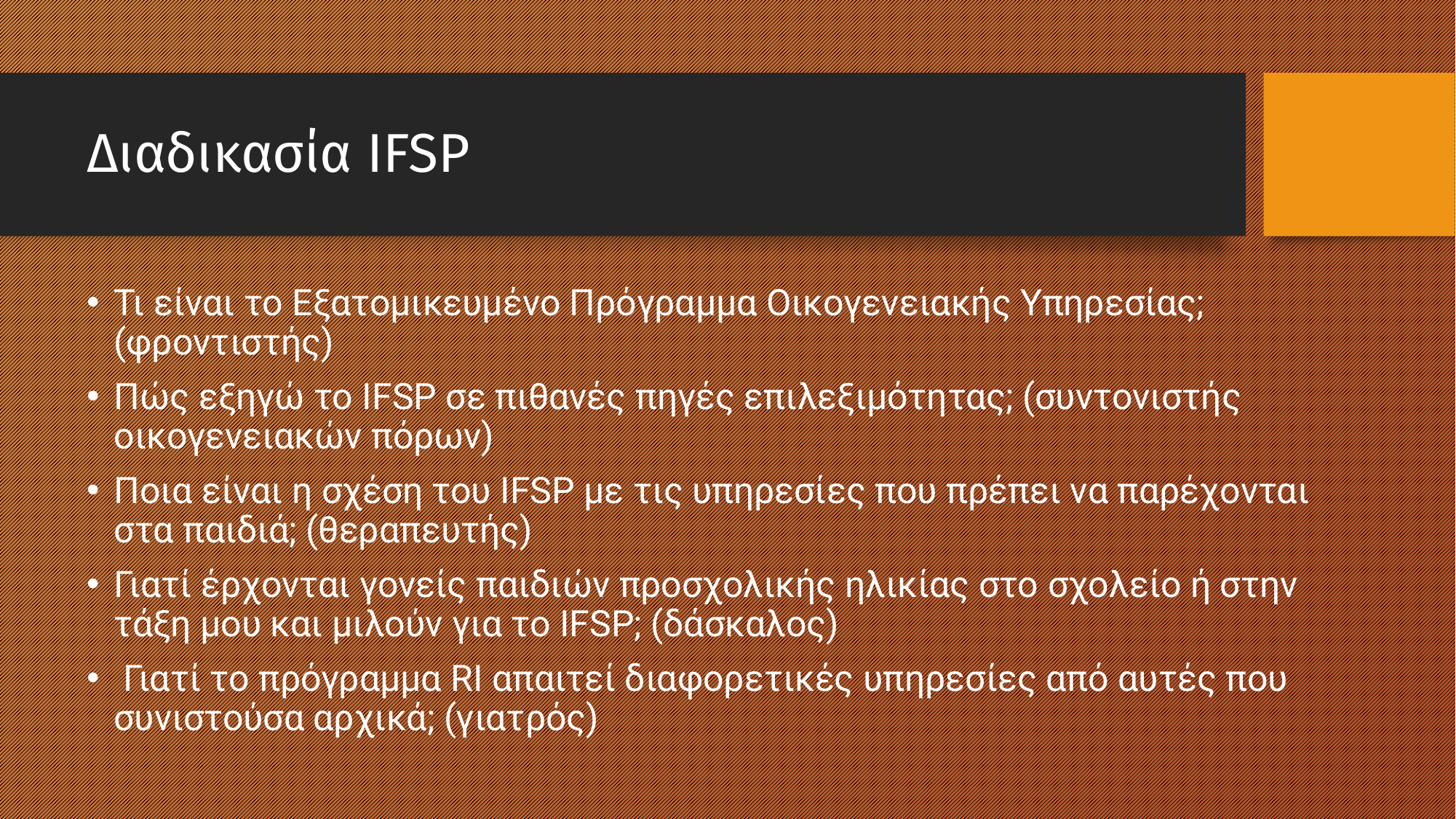

# Διαδικασία IFSP
Τι είναι το Εξατομικευμένο Πρόγραμμα Οικογενειακής Υπηρεσίας; (φροντιστής)
Πώς εξηγώ το IFSP σε πιθανές πηγές επιλεξιμότητας; (συντονιστής οικογενειακών πόρων)
Ποια είναι η σχέση του IFSP με τις υπηρεσίες που πρέπει να παρέχονται στα παιδιά; (θεραπευτής)
Γιατί έρχονται γονείς παιδιών προσχολικής ηλικίας στο σχολείο ή στην τάξη μου και μιλούν για το IFSP; (δάσκαλος)
 Γιατί το πρόγραμμα RI απαιτεί διαφορετικές υπηρεσίες από αυτές που συνιστούσα αρχικά; (γιατρός)